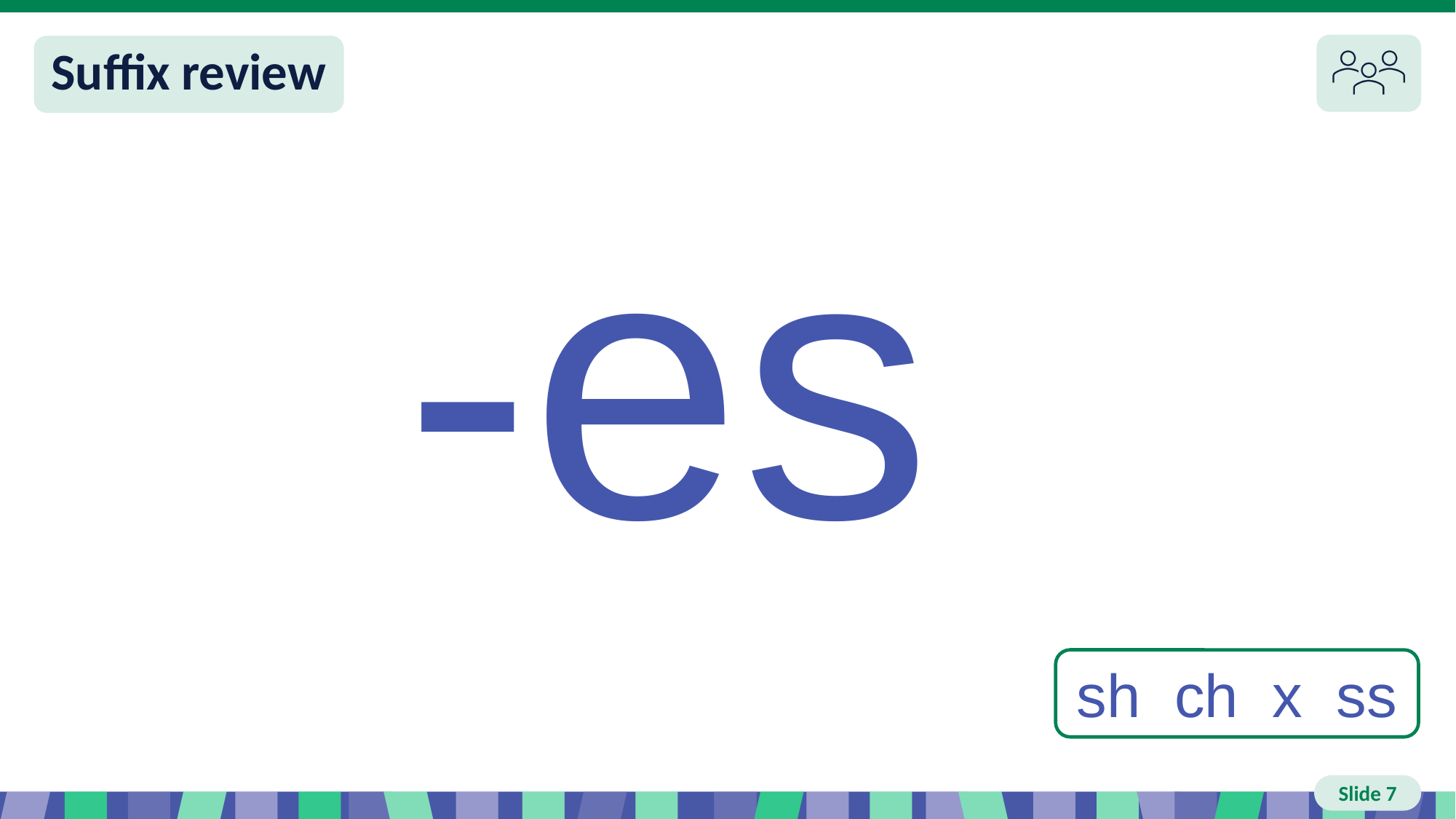

# Slide 7 Review
-es
sh  ch  x  ss